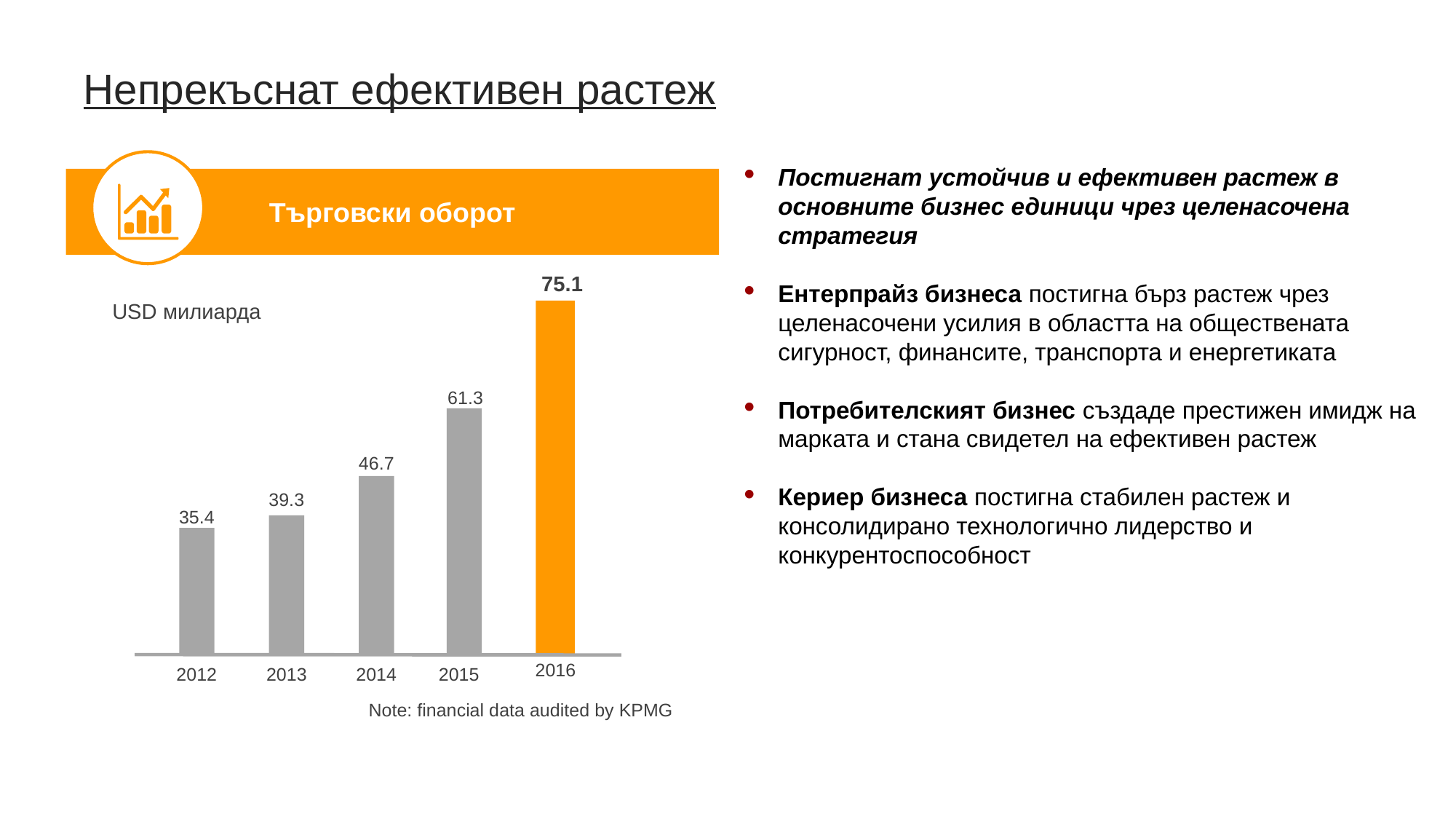

Непрекъснат ефективен растеж

Постигнат устойчив и ефективен растеж в основните бизнес единици чрез целенасочена стратегия

Ентерпрайз бизнеса постигна бърз растеж чрез целенасочени усилия в областта на обществената сигурност, финансите, транспорта и енергетиката

Потребителският бизнес създаде престижен имидж на марката и стана свидетел на ефективен растеж

Кериер бизнеса постигна стабилен растеж и консолидирано технологично лидерство и конкурентоспособност
Търговски оборот

75.1
USD милиарда

61.3

46.7

39.3
35.4

2016
2012
2014
2015
2013
Note: financial data audited by KPMG